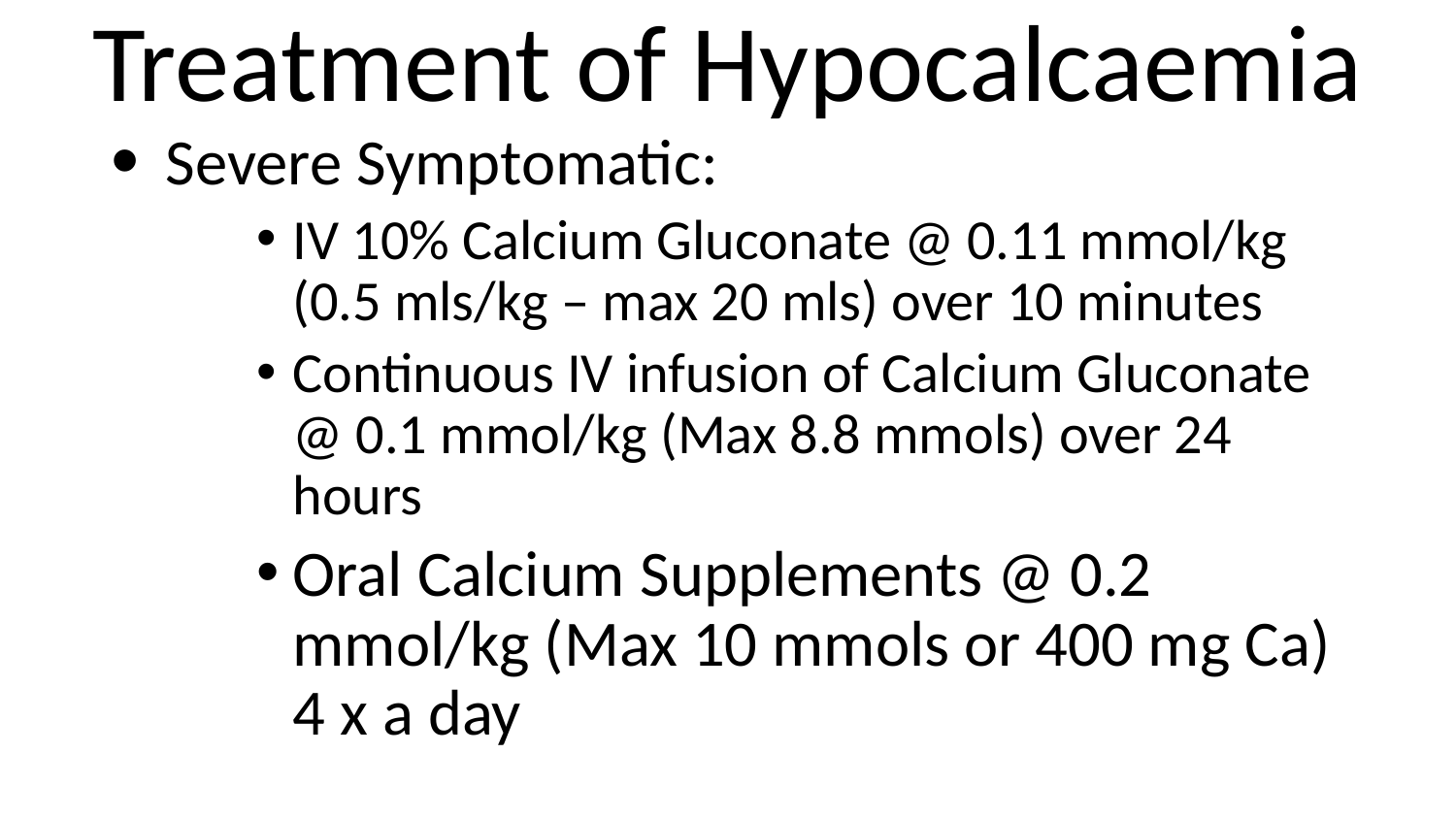

Treatment of Hypocalcaemia

Severe Symptomatic:
IV 10% Calcium Gluconate @ 0.11 mmol/kg    (0.5 mls/kg – max 20 mls) over 10 minutes
Continuous IV infusion of Calcium Gluconate @ 0.1 mmol/kg (Max 8.8 mmols) over 24 hours
Oral Calcium Supplements @ 0.2 mmol/kg (Max 10 mmols or 400 mg Ca) 4 x a day